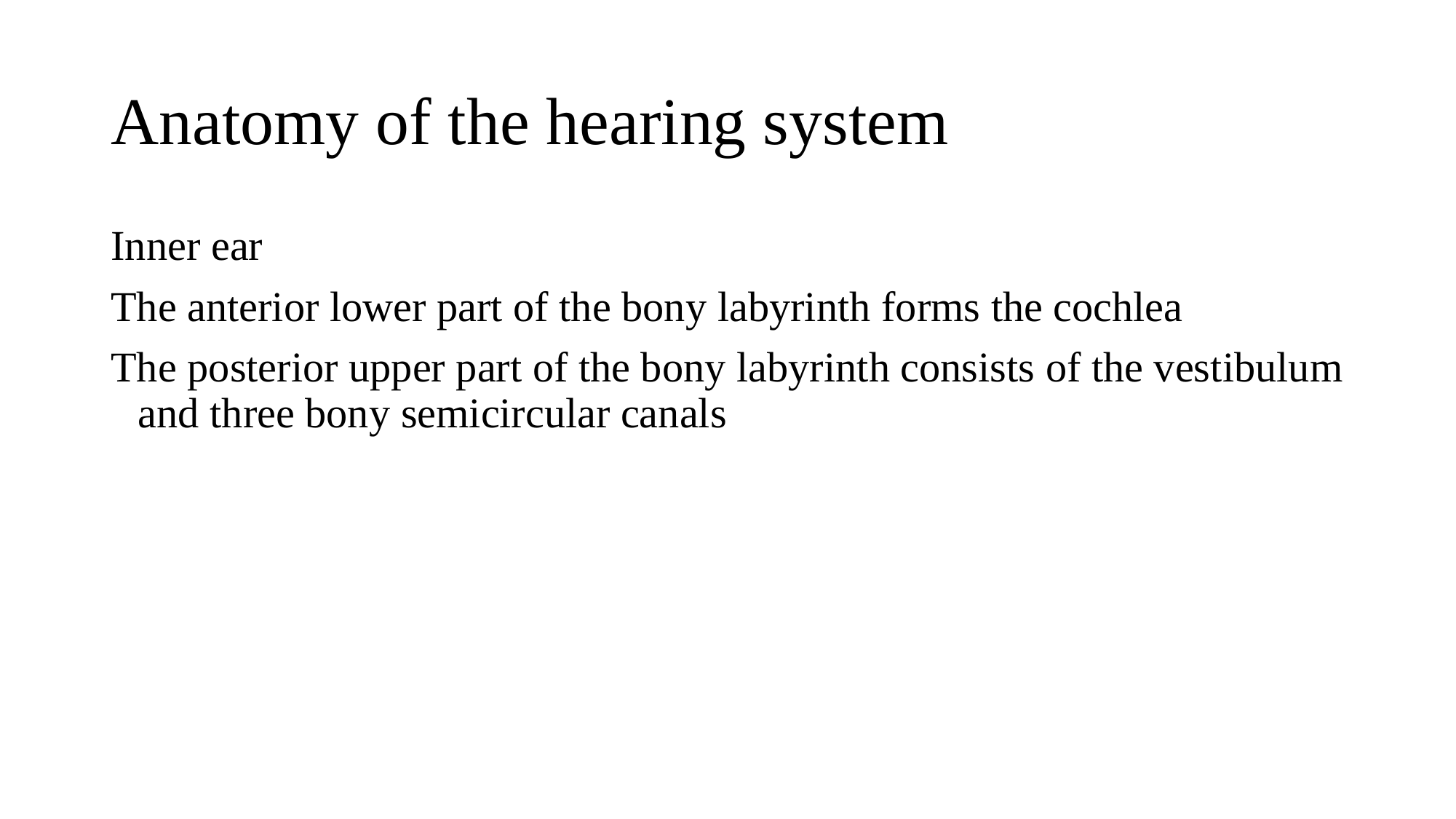

# Anatomy of the hearing system
Inner ear
The anterior lower part of the bony labyrinth forms the cochlea
The posterior upper part of the bony labyrinth consists of the vestibulum and three bony semicircular canals